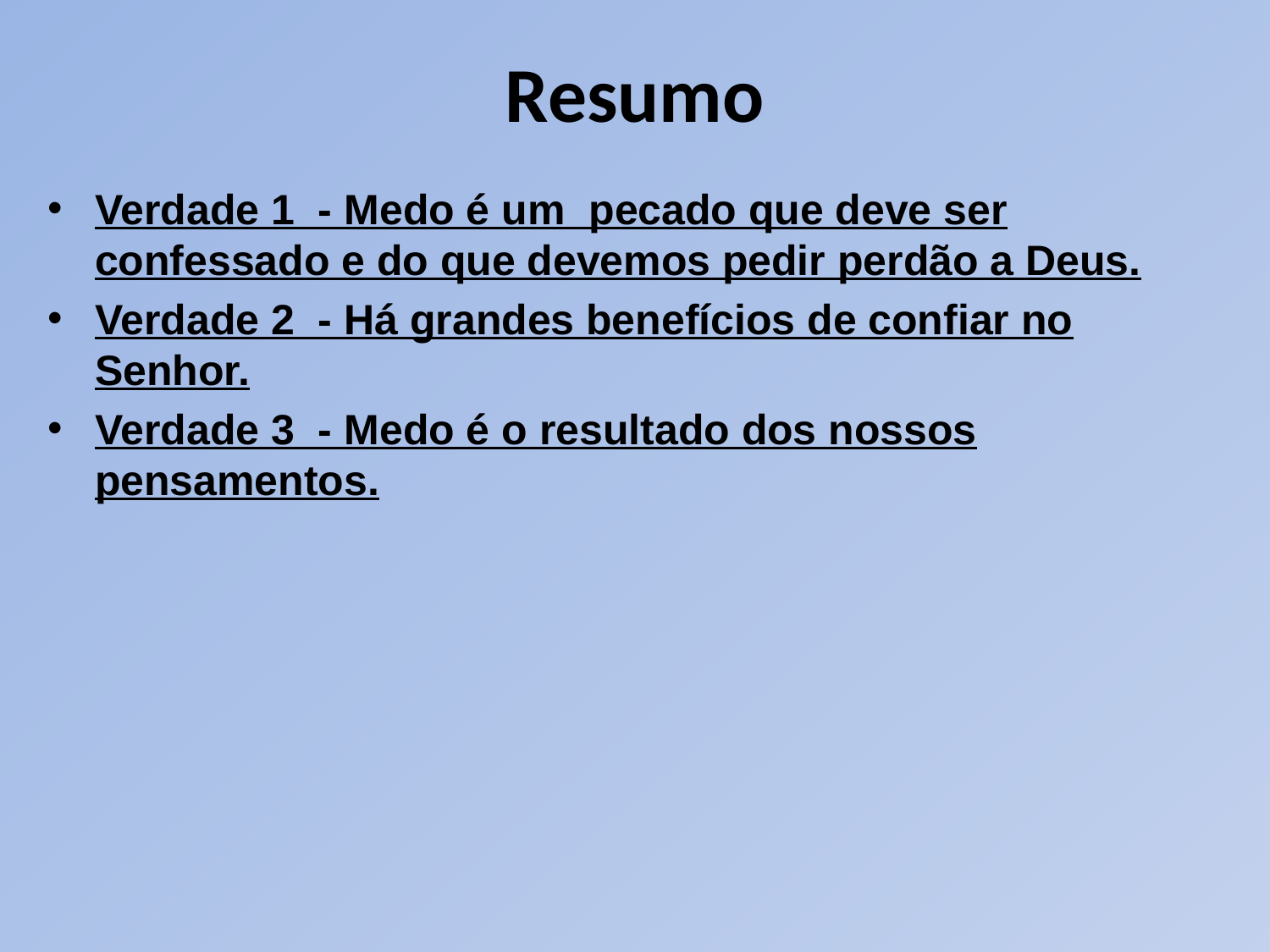

# Resumo
Verdade 1  - Medo é um  pecado que deve ser confessado e do que devemos pedir perdão a Deus.
Verdade 2  - Há grandes benefícios de confiar no Senhor.
Verdade 3  - Medo é o resultado dos nossos pensamentos.